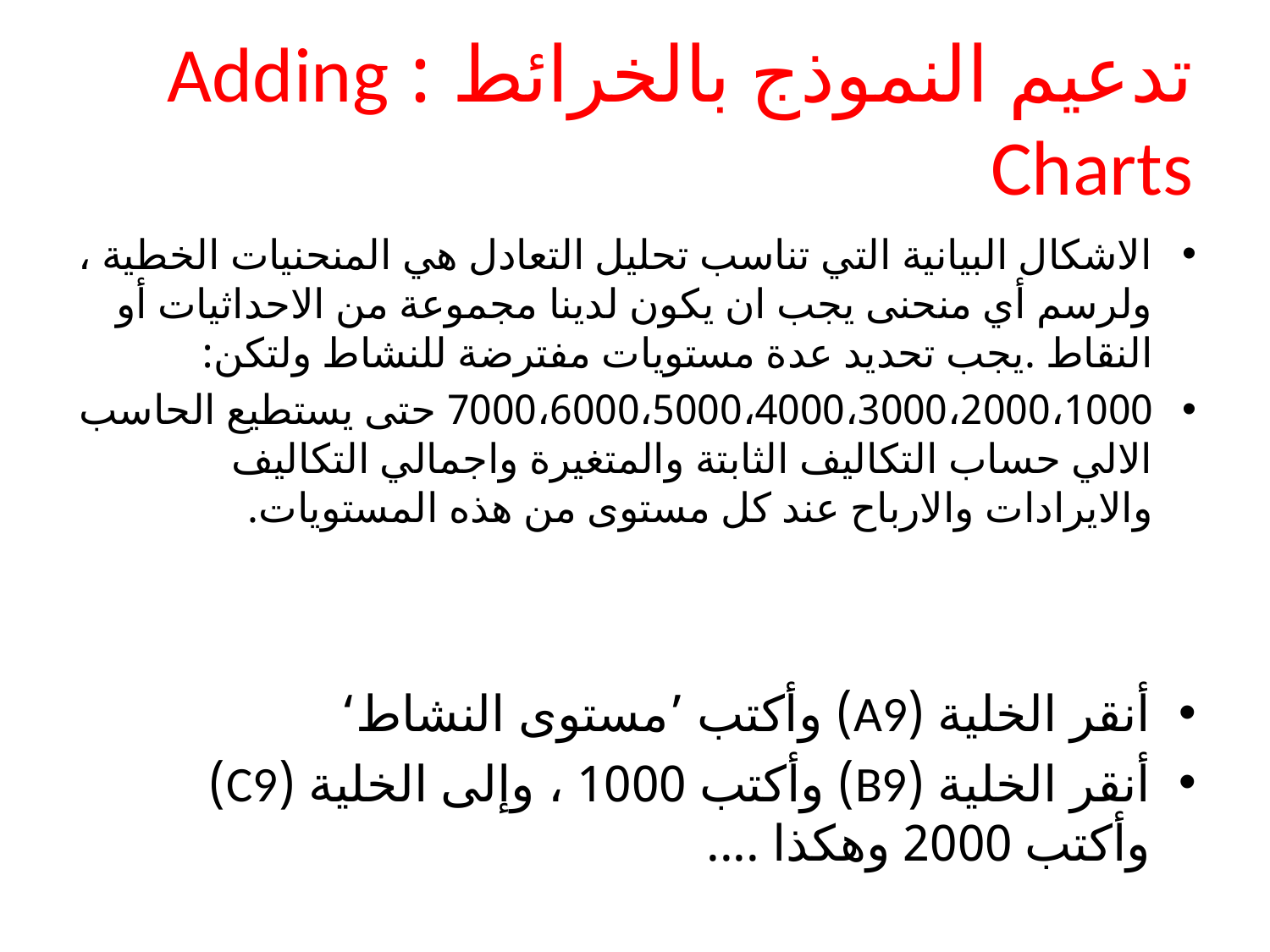

# تدعيم النموذج بالخرائط : Adding Charts
الاشكال البيانية التي تناسب تحليل التعادل هي المنحنيات الخطية ، ولرسم أي منحنى يجب ان يكون لدينا مجموعة من الاحداثيات أو النقاط .يجب تحديد عدة مستويات مفترضة للنشاط ولتكن:
7000،6000،5000،4000،3000،2000،1000 حتى يستطيع الحاسب الالي حساب التكاليف الثابتة والمتغيرة واجمالي التكاليف والايرادات والارباح عند كل مستوى من هذه المستويات.
أنقر الخلية (A9) وأكتب ’مستوى النشاط‘
أنقر الخلية (B9) وأكتب 1000 ، وإلى الخلية (C9) وأكتب 2000 وهكذا ....